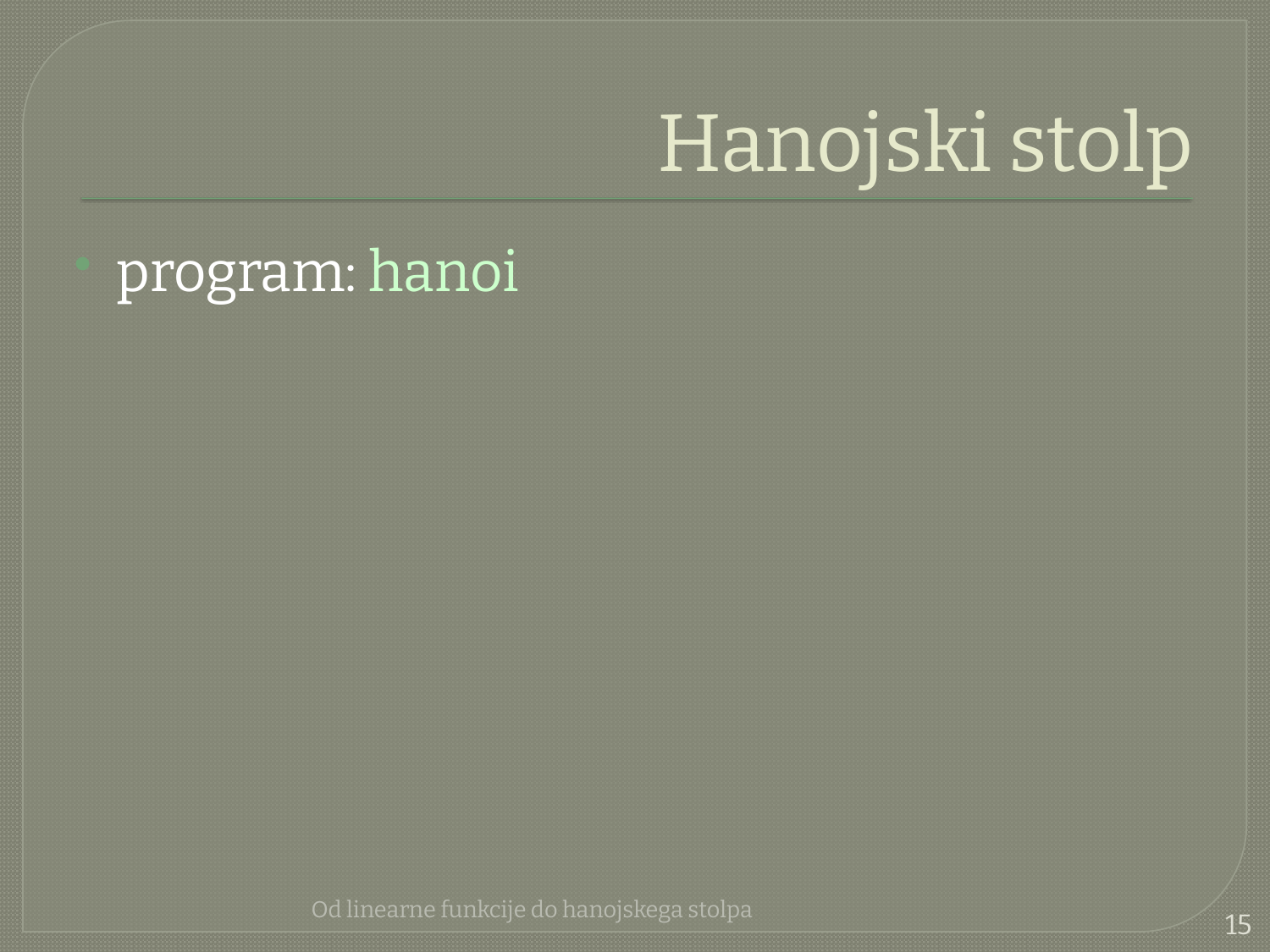

# Hanojski stolp
program: hanoi
Od linearne funkcije do hanojskega stolpa
15